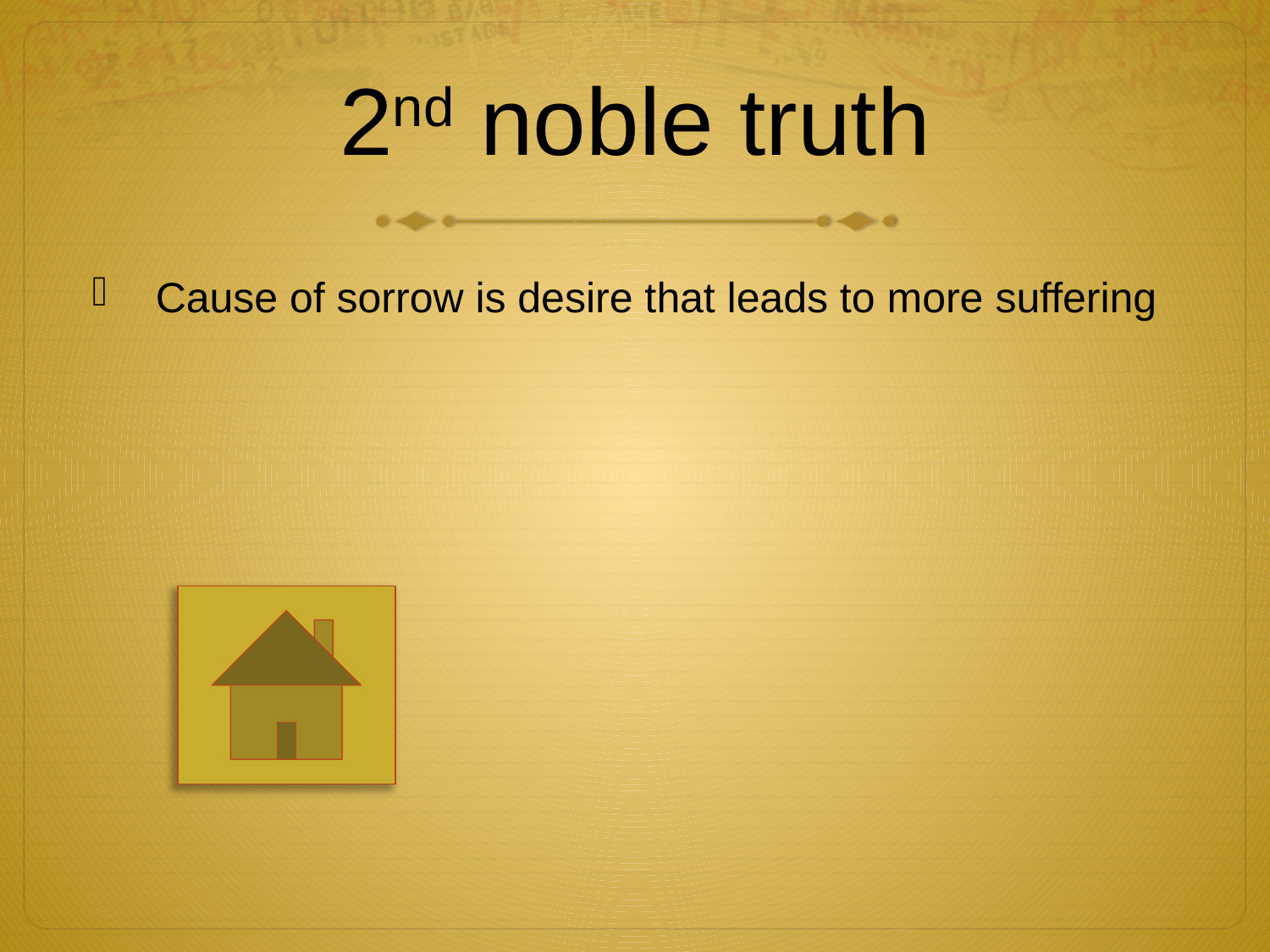

# 2nd noble truth
Cause of sorrow is desire that leads to more suffering